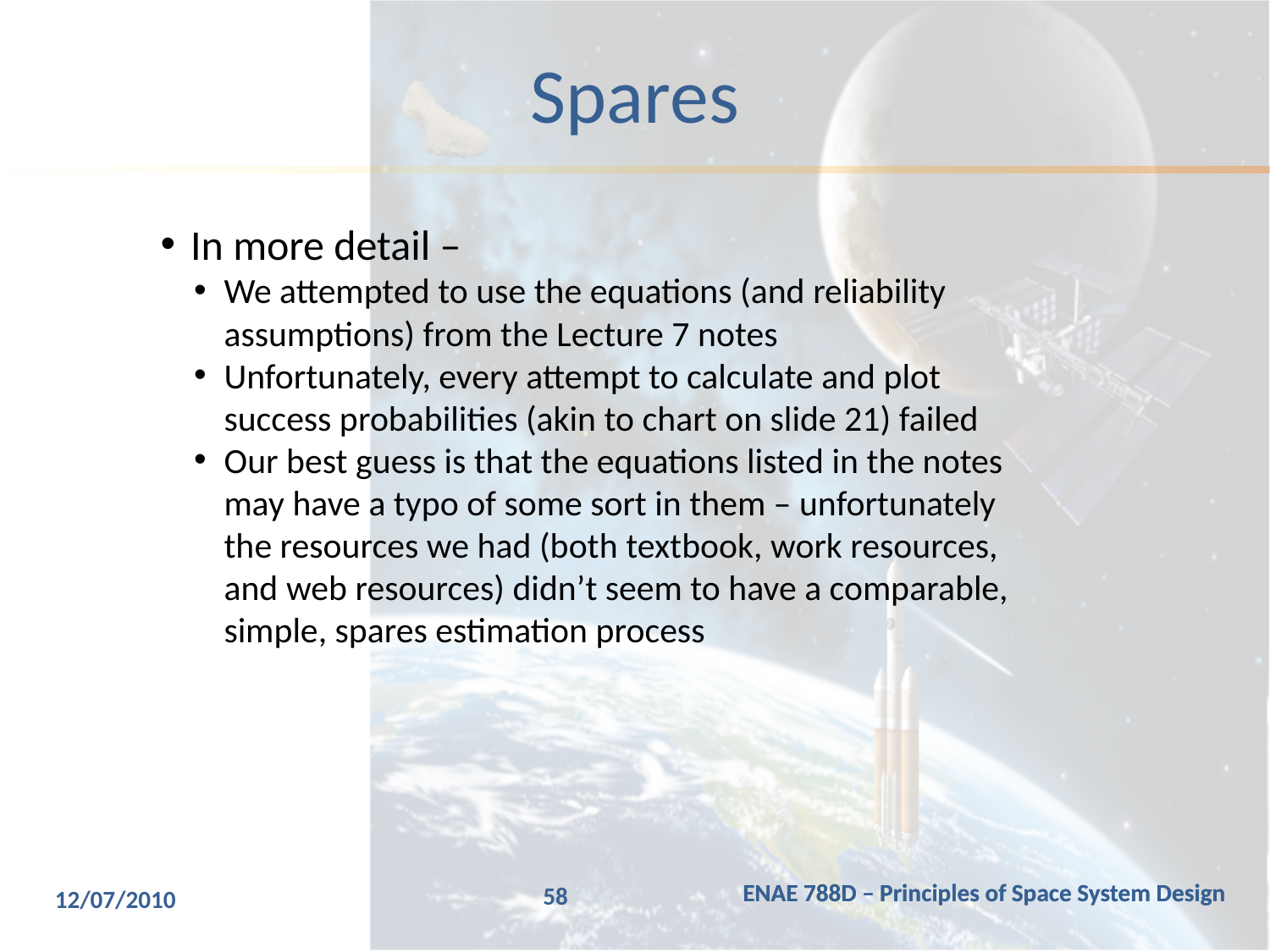

# Spares
In more detail –
We attempted to use the equations (and reliability assumptions) from the Lecture 7 notes
Unfortunately, every attempt to calculate and plot success probabilities (akin to chart on slide 21) failed
Our best guess is that the equations listed in the notes may have a typo of some sort in them – unfortunately the resources we had (both textbook, work resources, and web resources) didn’t seem to have a comparable, simple, spares estimation process